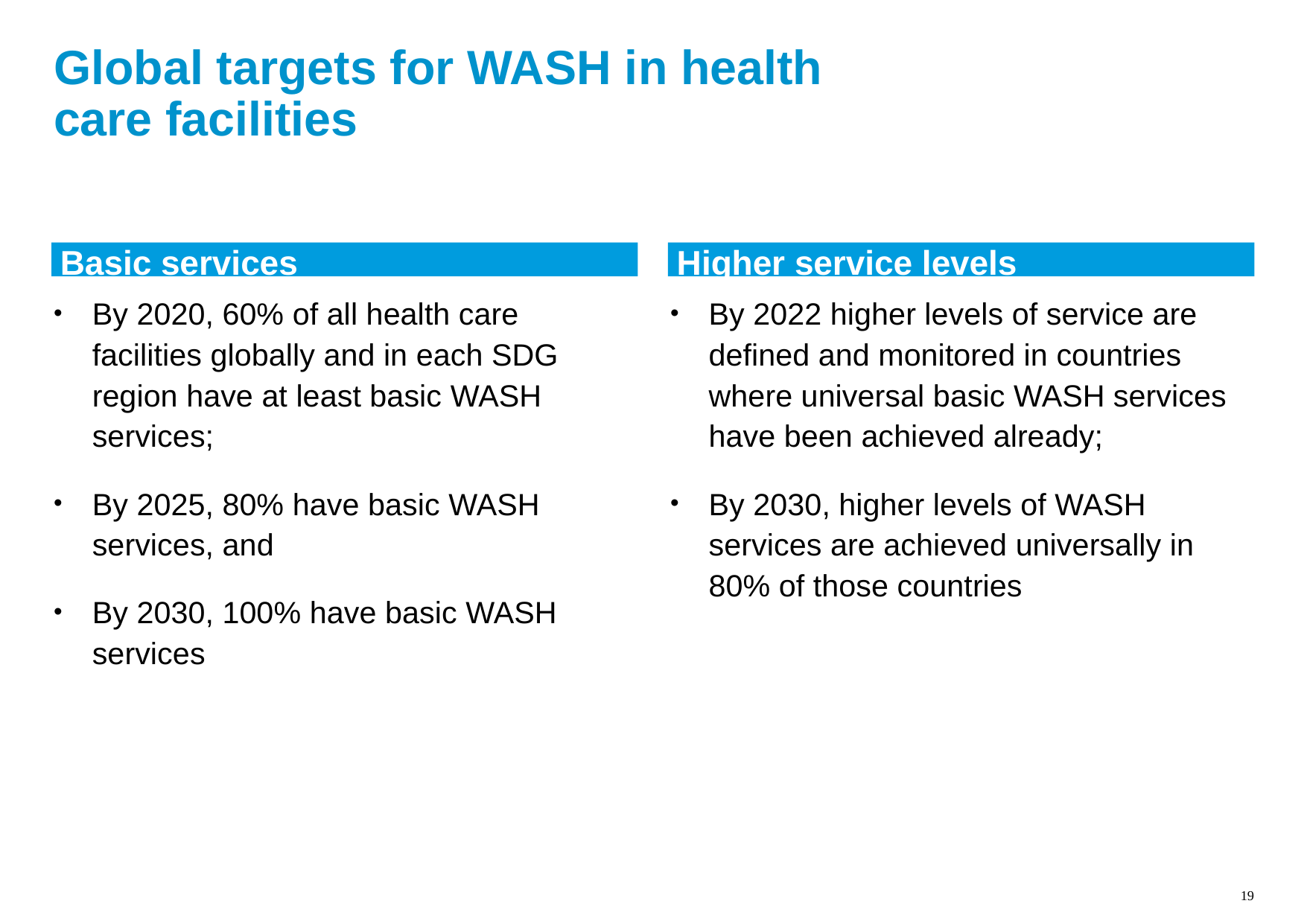

# Global targets for WASH in health care facilities
Basic services
Higher service levels
By 2020, 60% of all health care facilities globally and in each SDG region have at least basic WASH services;
By 2025, 80% have basic WASH services, and
By 2030, 100% have basic WASH services
By 2022 higher levels of service are defined and monitored in countries where universal basic WASH services have been achieved already;
By 2030, higher levels of WASH services are achieved universally in 80% of those countries
19